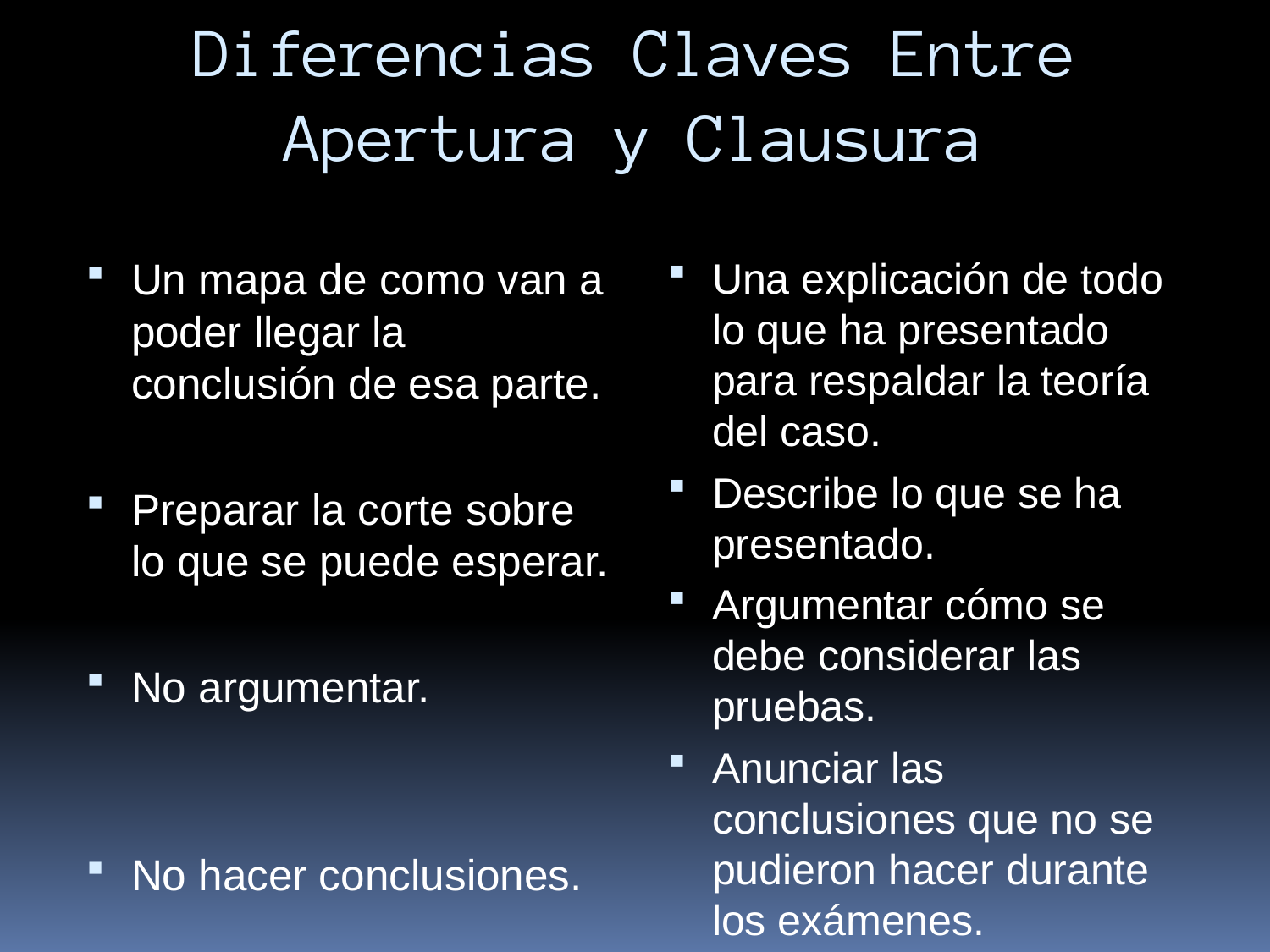

# Diferencias Claves Entre Apertura y Clausura
Un mapa de como van a poder llegar la conclusión de esa parte.

Preparar la corte sobre lo que se puede esperar.

No argumentar.

No hacer conclusiones.

Una explicación de todo lo que ha presentado para respaldar la teoría del caso.
Describe lo que se ha presentado.
Argumentar cómo se debe considerar las pruebas.
Anunciar las conclusiones que no se pudieron hacer durante los exámenes.